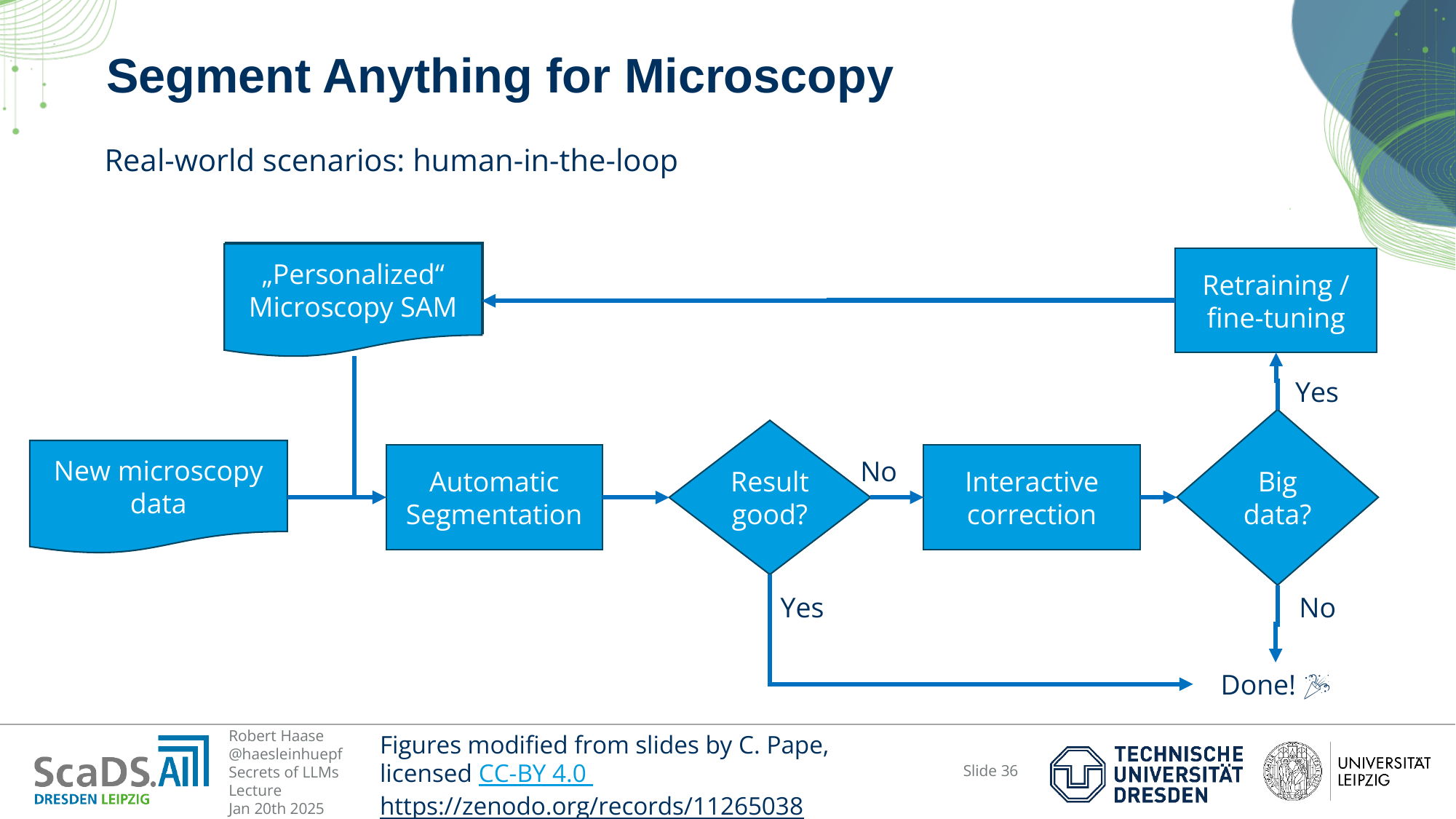

# Segment Anything for Microscopy
Real-world scenarios: human-in-the-loop
Pretrained Microscopy SAM
„Personalized“ Microscopy SAM
Retraining / fine-tuning
Yes
Big data?
Result good?
New microscopy data
Automatic Segmentation
Interactive correction
No
No
Yes
Done! 🎉
Figures modified from slides by C. Pape, licensed CC-BY 4.0
https://zenodo.org/records/11265038